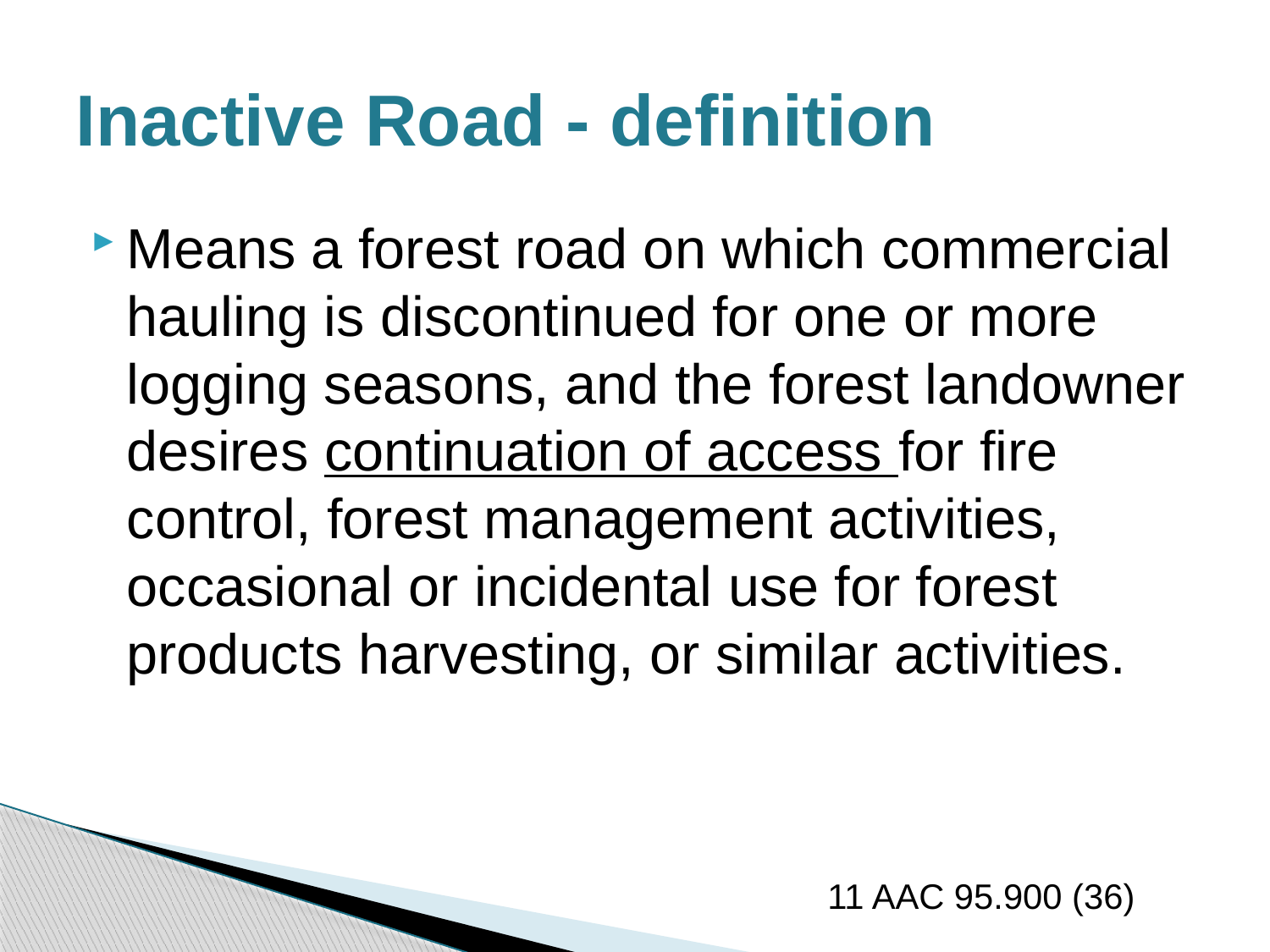

# Inactive Road - definition
Means a forest road on which commer­cial hauling is discontinued for one or more logging seasons, and the forest landowner desires continuation of access for fire control, forest management activities, occasional or incidental use for forest products harvesting, or similar activities.

11 AAC 95.900 (36)